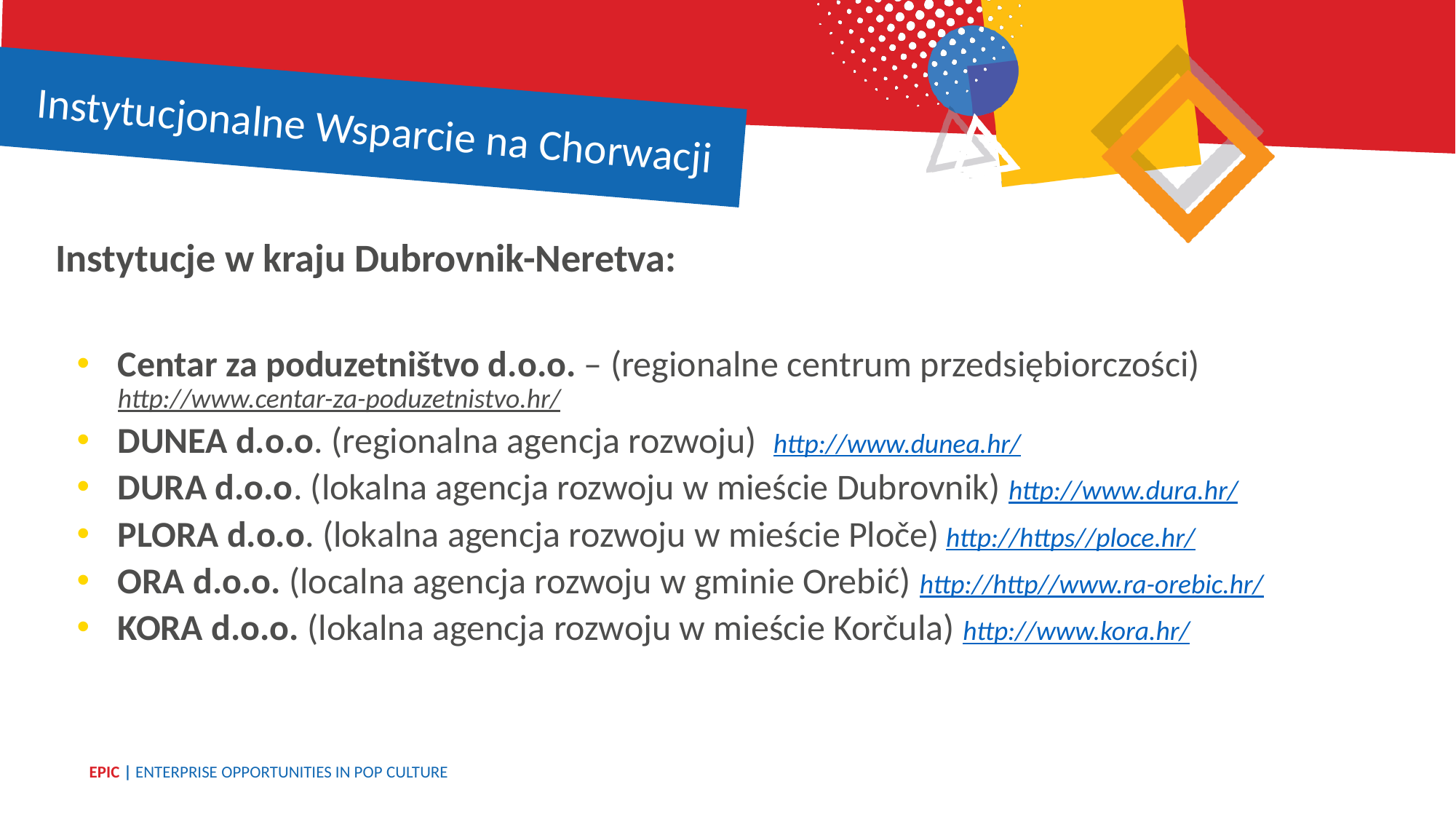

Instytucjonalne Wsparcie na Chorwacji
Instytucje w kraju Dubrovnik-Neretva:

Centar za poduzetništvo d.o.o. – (regionalne centrum przedsiębiorczości) http://www.centar-za-poduzetnistvo.hr/
DUNEA d.o.o. (regionalna agencja rozwoju)  http://www.dunea.hr/
DURA d.o.o. (lokalna agencja rozwoju w mieście Dubrovnik) http://www.dura.hr/
PLORA d.o.o. (lokalna agencja rozwoju w mieście Ploče) http://https//ploce.hr/
ORA d.o.o. (localna agencja rozwoju w gminie Orebić) http://http//www.ra-orebic.hr/
KORA d.o.o. (lokalna agencja rozwoju w mieście Korčula) http://www.kora.hr/